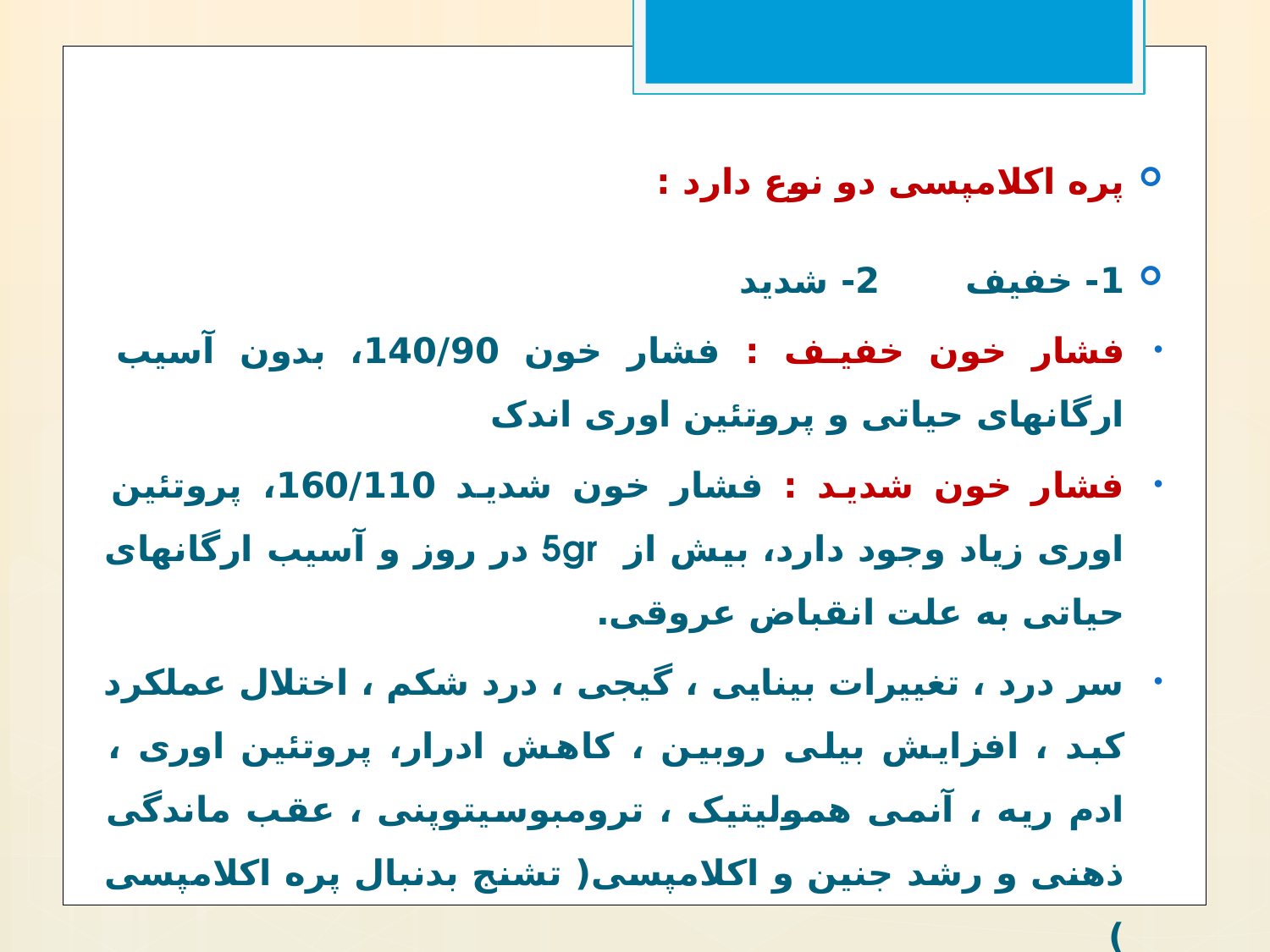

پره اکلامپسی دو نوع دارد :

1- خفیف       2- شدید
فشار خون خفیف : فشار خون 140/90، بدون آسیب ارگانهای حیاتی و پروتئین اوری اندک
فشار خون شدید : فشار خون شدید 160/110، پروتئین اوری زیاد وجود دارد، بیش از  5gr در روز و آسیب ارگانهای حیاتی به علت انقباض عروقی.
سر درد ، تغییرات بینایی ، گیجی ، درد شکم ، اختلال عملکرد کبد ، افزایش بیلی روبین ، کاهش ادرار، پروتئین اوری ، ادم ریه ، آنمی همولیتیک ، ترومبوسیتوپنی ، عقب ماندگی ذهنی و رشد جنین و اکلامپسی( تشنج بدنبال پره اکلامپسی )